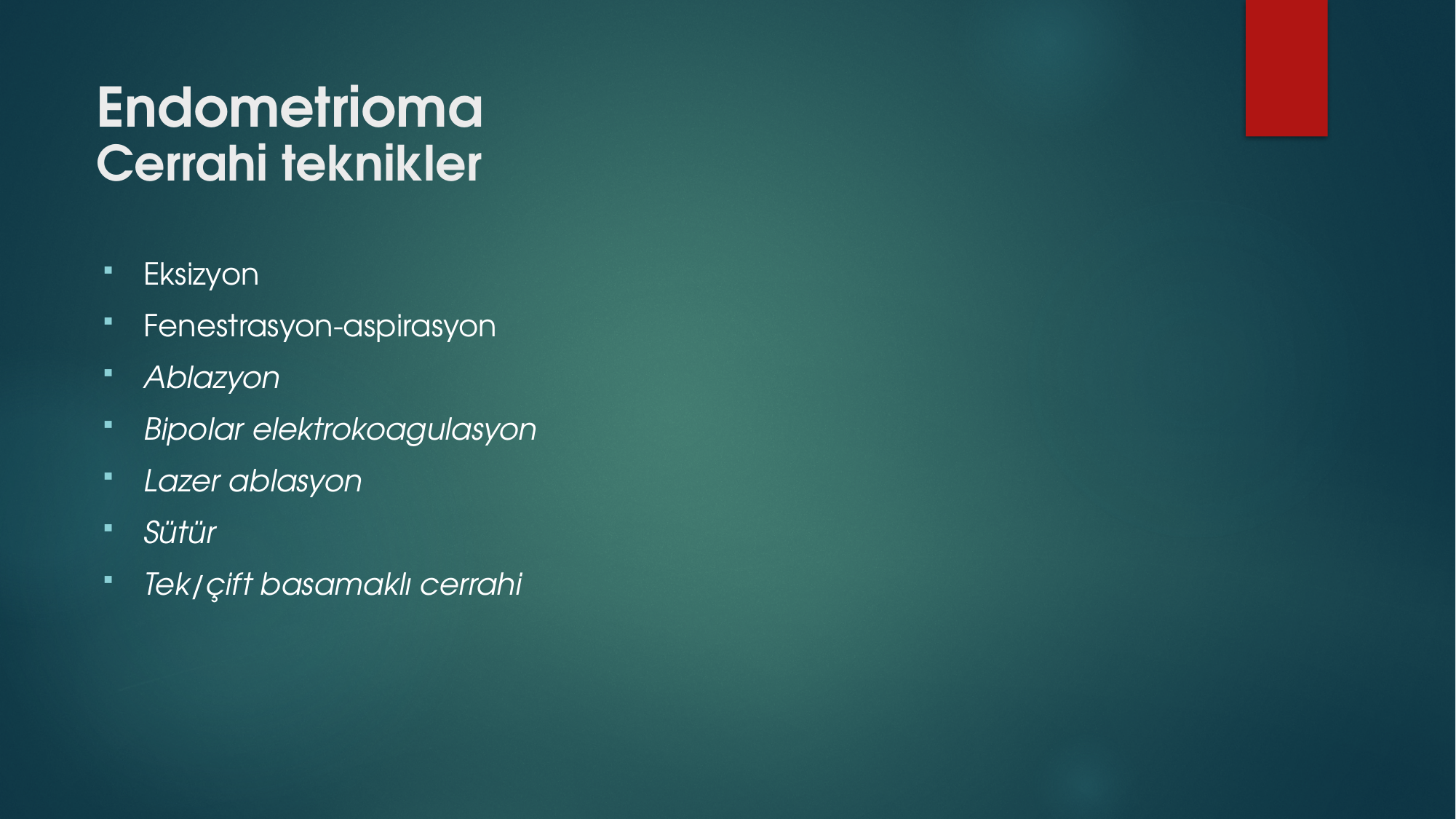

# Endometrioma Cerrahi teknikler
Eksizyon
Fenestrasyon-aspirasyon
Ablazyon
Bipolar elektrokoagulasyon
Lazer ablasyon
Sütür
Tek/çift basamaklı cerrahi